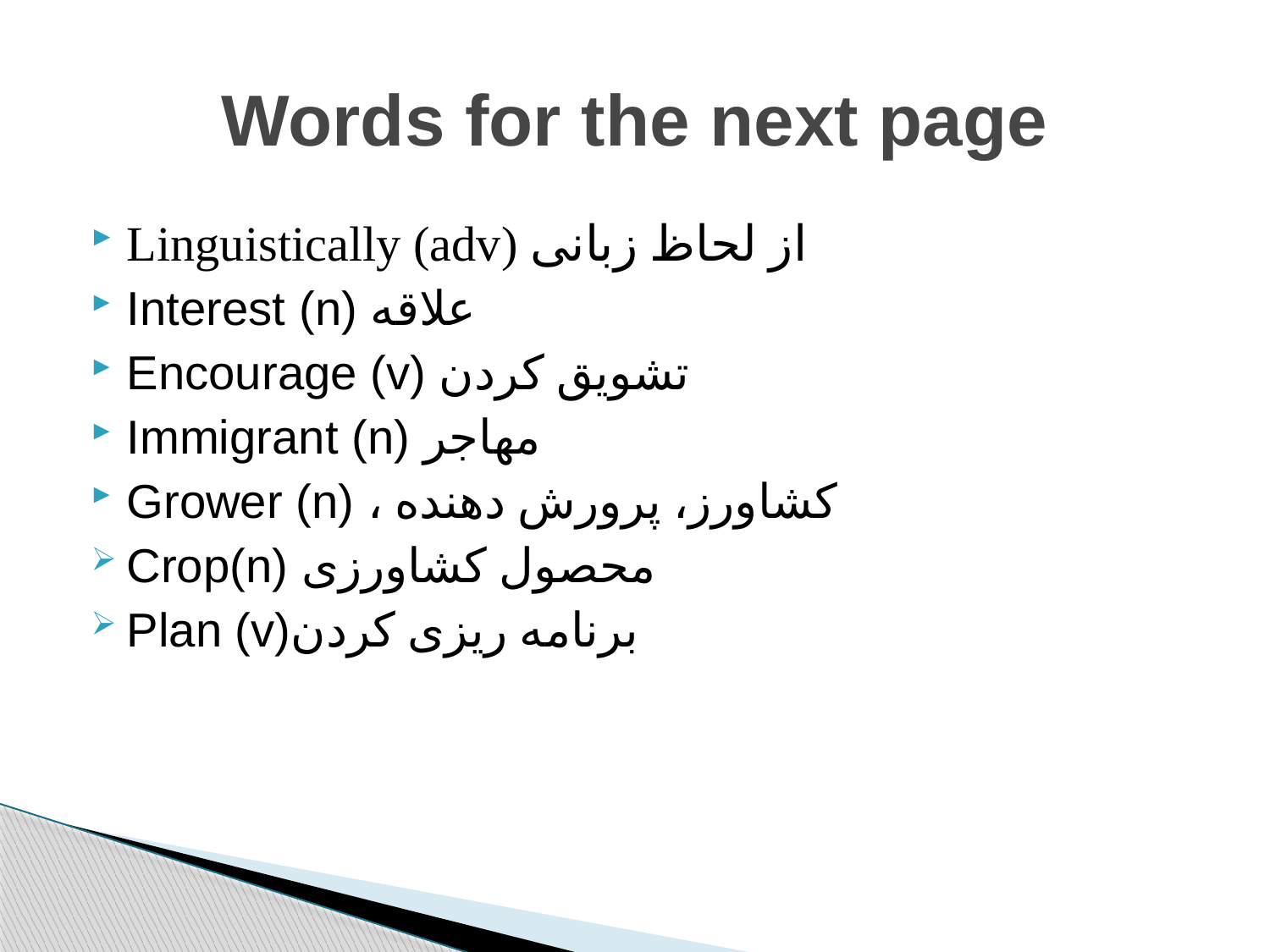

# Words for the next page
Linguistically (adv) از لحاظ زبانی
Interest (n) علاقه
Encourage (v) تشویق کردن
Immigrant (n) مهاجر
Grower (n) ، کشاورز، پرورش دهنده
Crop(n) محصول کشاورزی
Plan (v)برنامه ریزی کردن